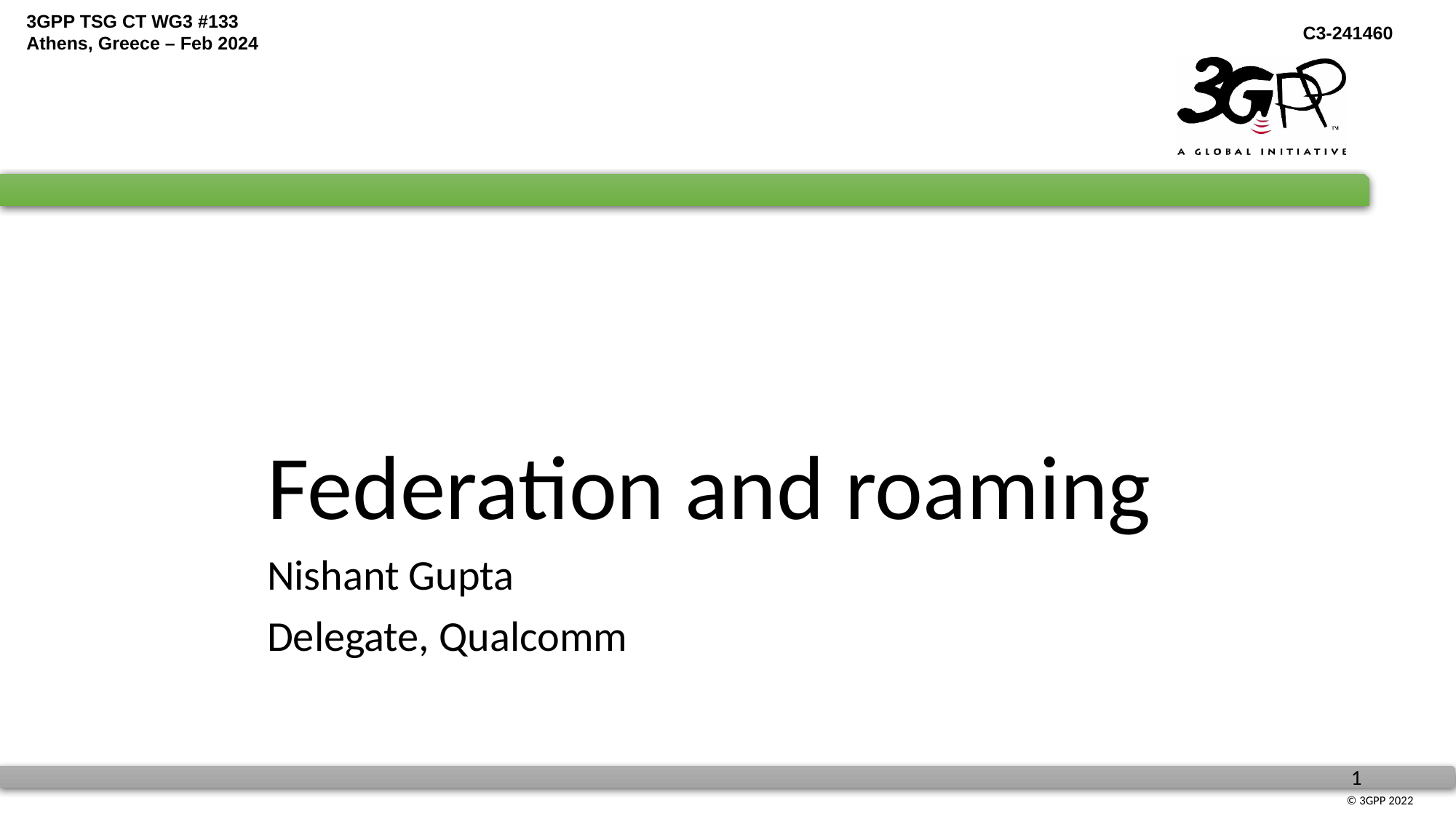

# Federation and roaming
Nishant Gupta
Delegate, Qualcomm